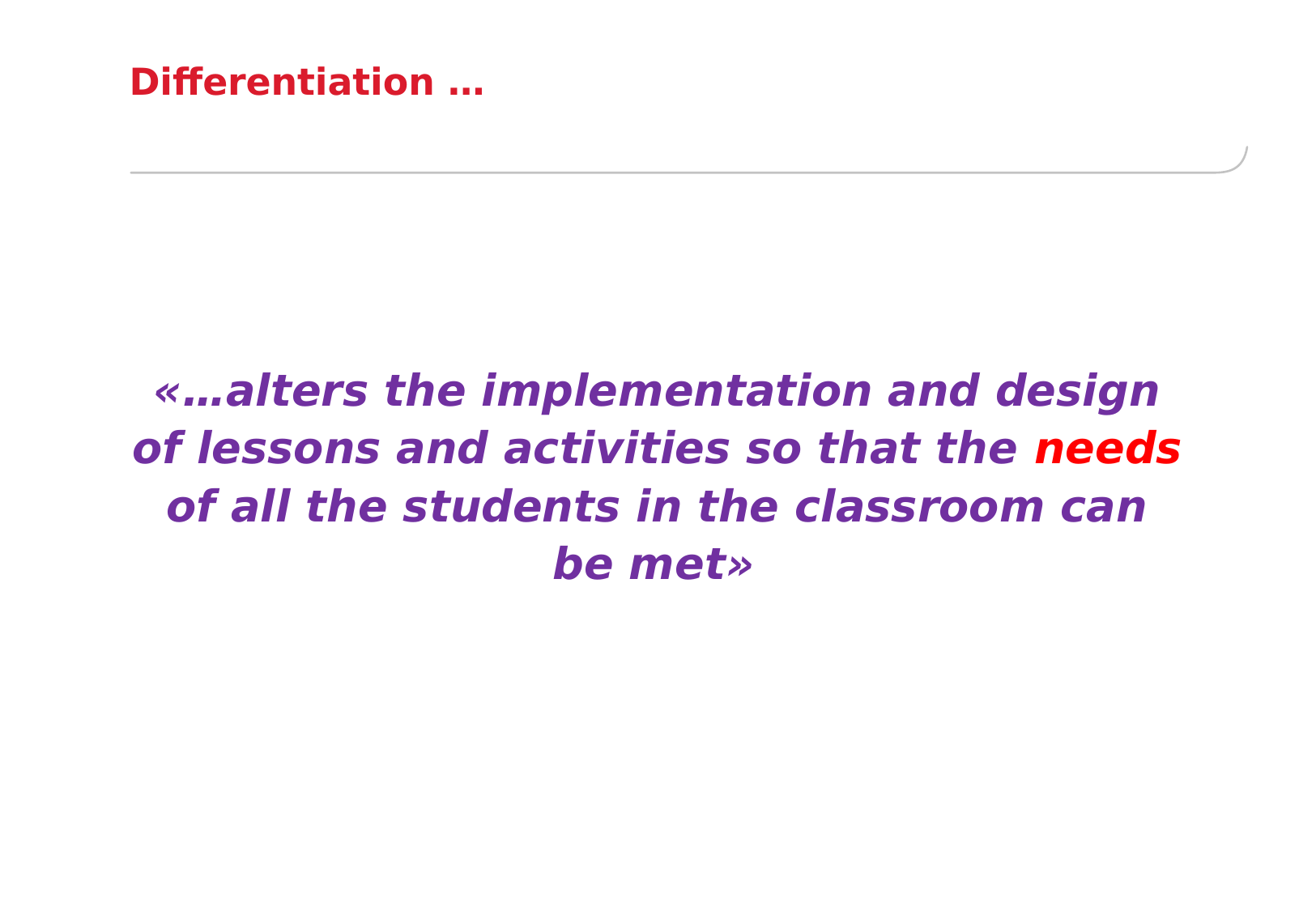

# Differentiation …

«…alters the implementation and design of lessons and activities so that the needs of all the students in the classroom can be met»